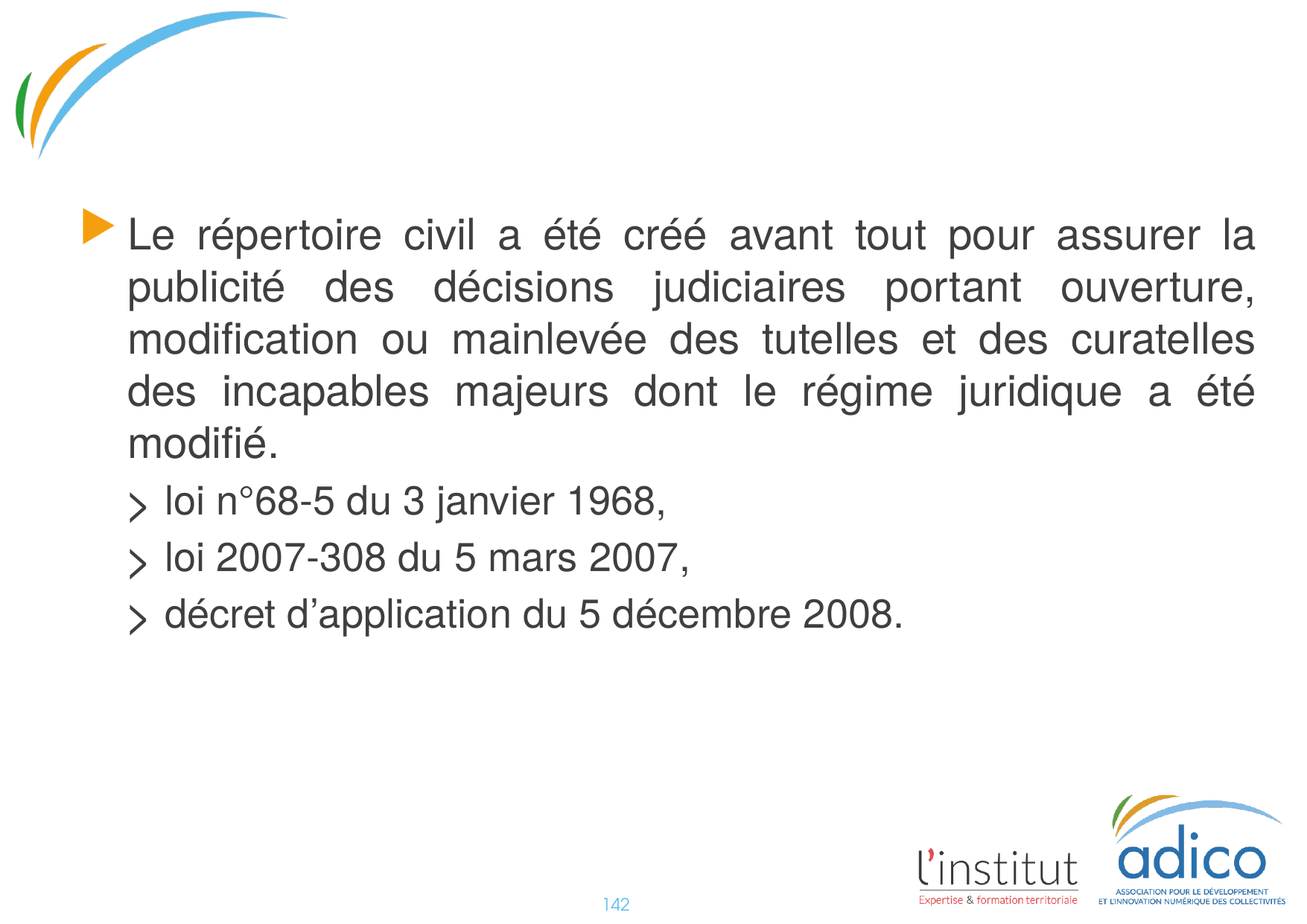

#

Le répertoire civil a été créé avant tout pour assurer la publicité des décisions judiciaires portant ouverture, modification ou mainlevée des tutelles et des curatelles des incapables majeurs dont le régime juridique a été modifié.
loi n°68-5 du 3 janvier 1968,
loi 2007-308 du 5 mars 2007,
décret d’application du 5 décembre 2008.